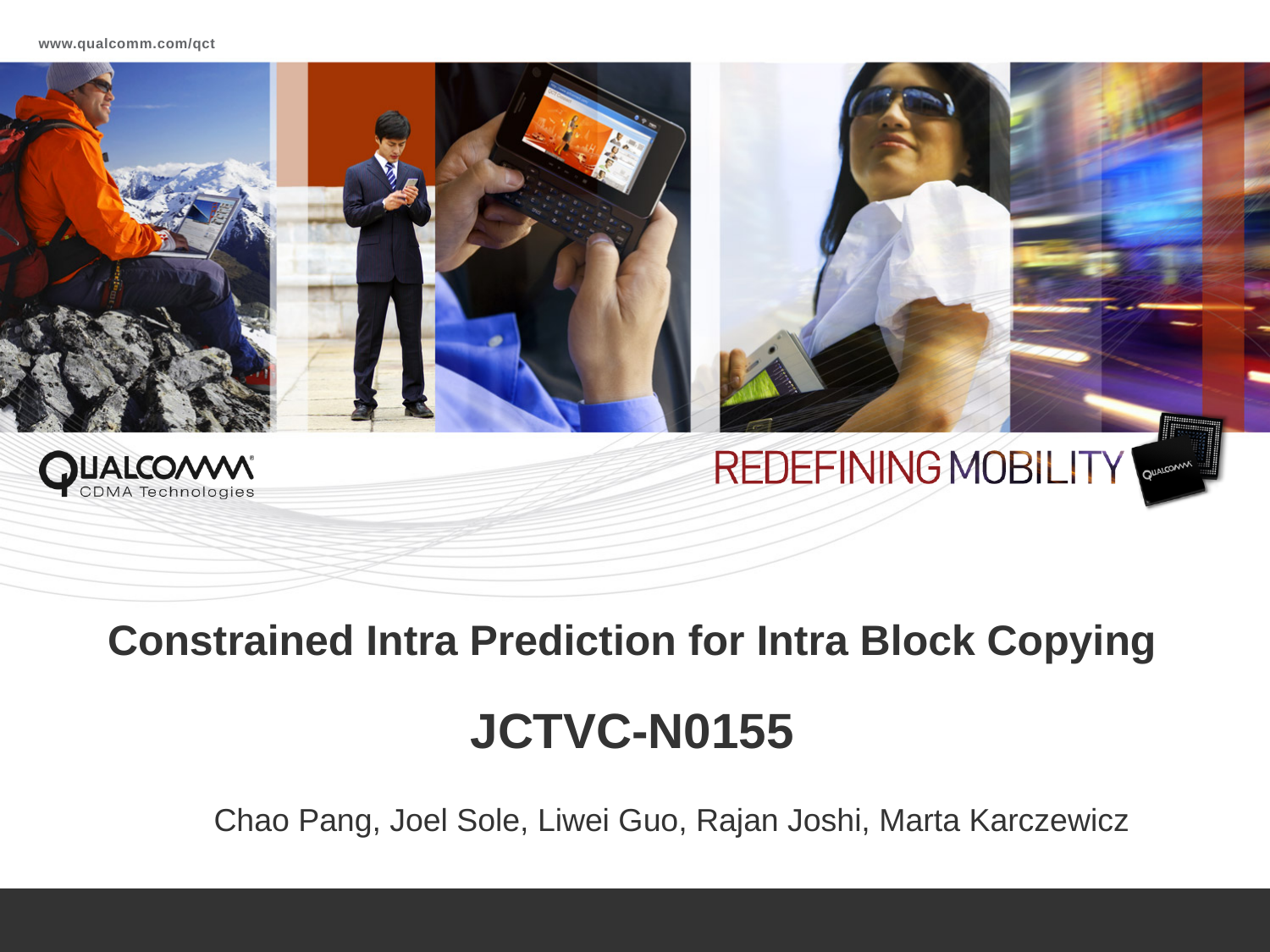

# Constrained Intra Prediction for Intra Block Copying JCTVC-N0155
Chao Pang, Joel Sole, Liwei Guo, Rajan Joshi, Marta Karczewicz